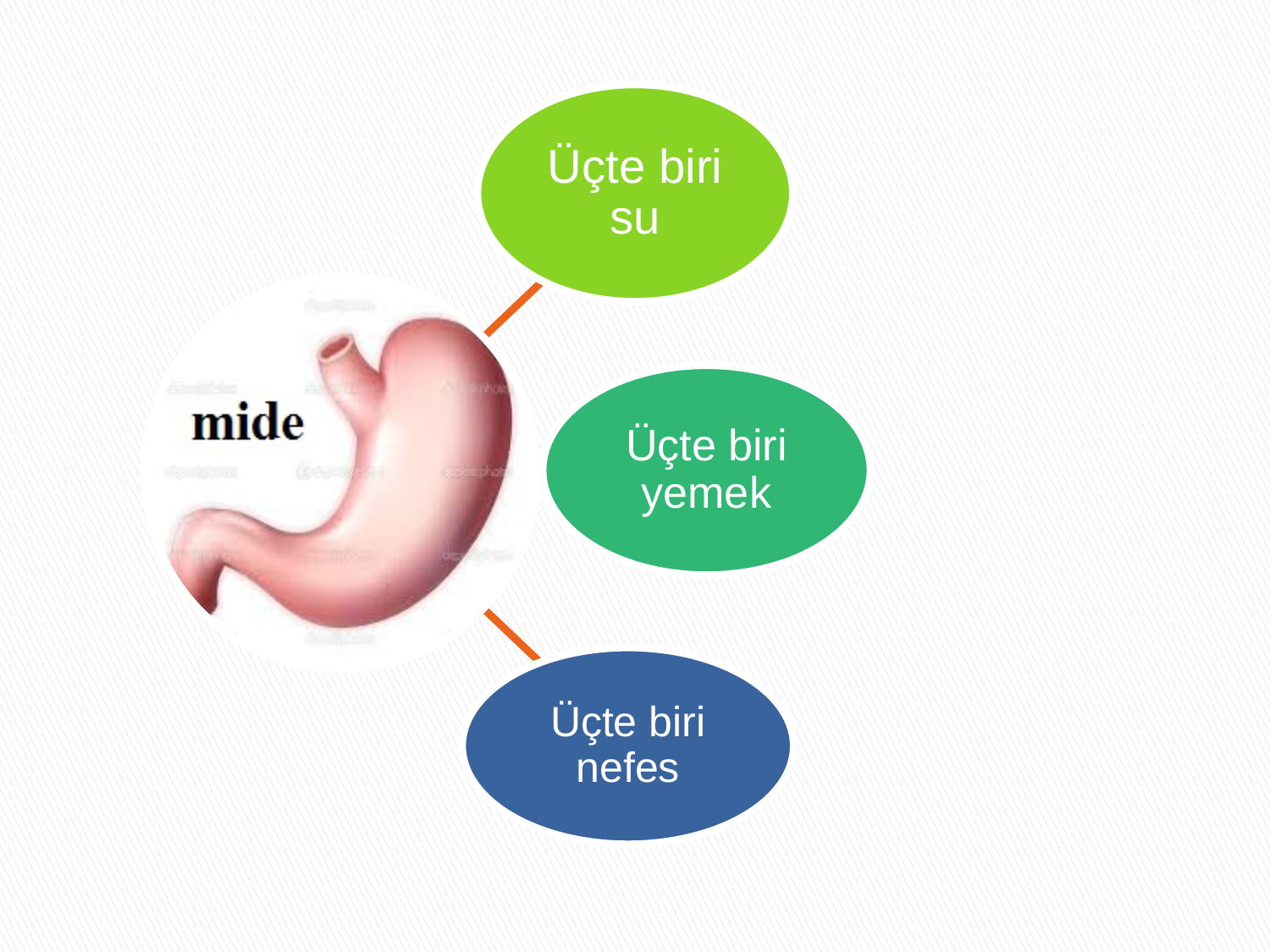

Üçte biri su
Üçte biri yemek
Üçte biri nefes